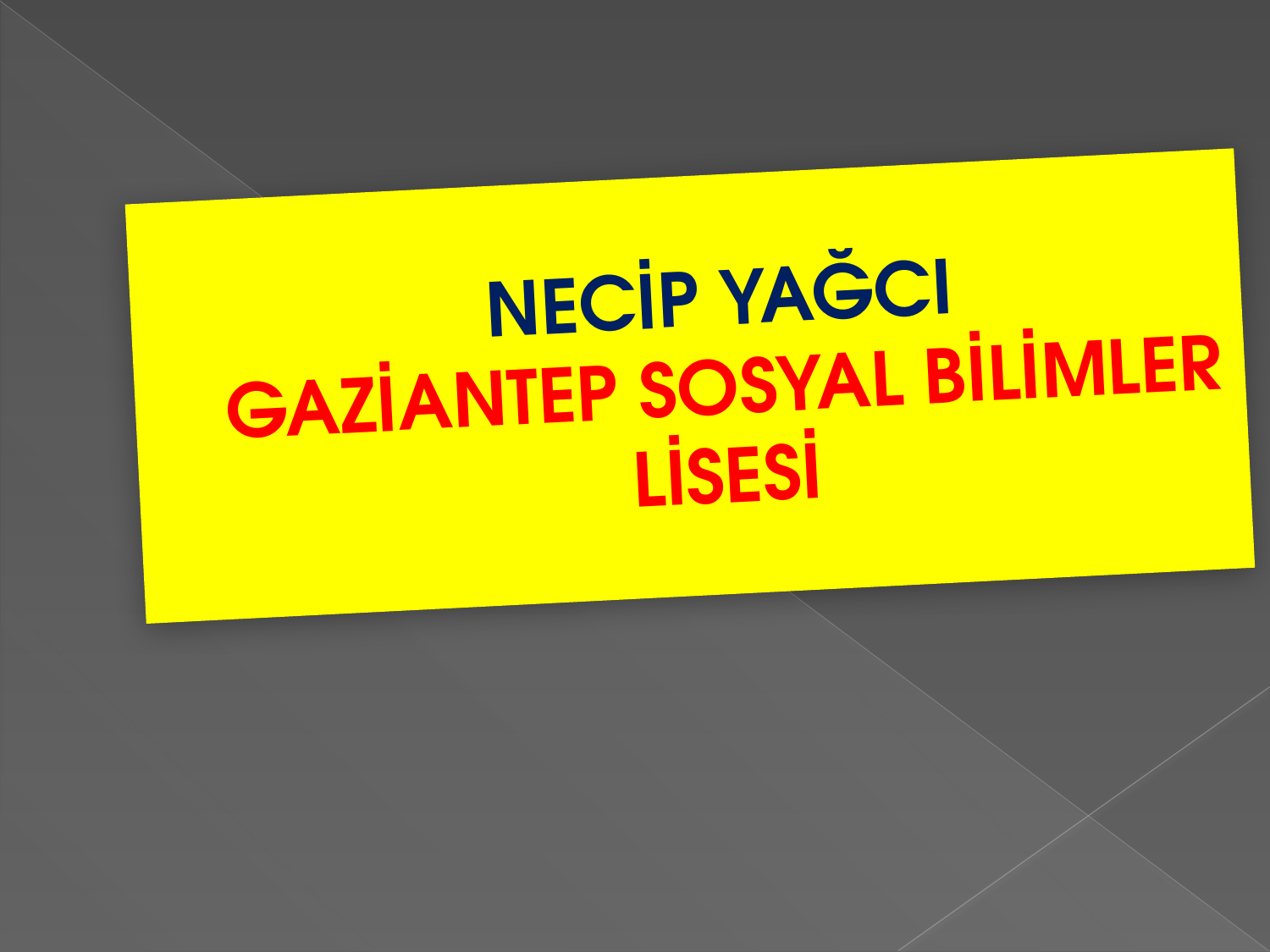

# NECİP YAĞCI GAZİANTEP SOSYAL BİLİMLER LİSESİ